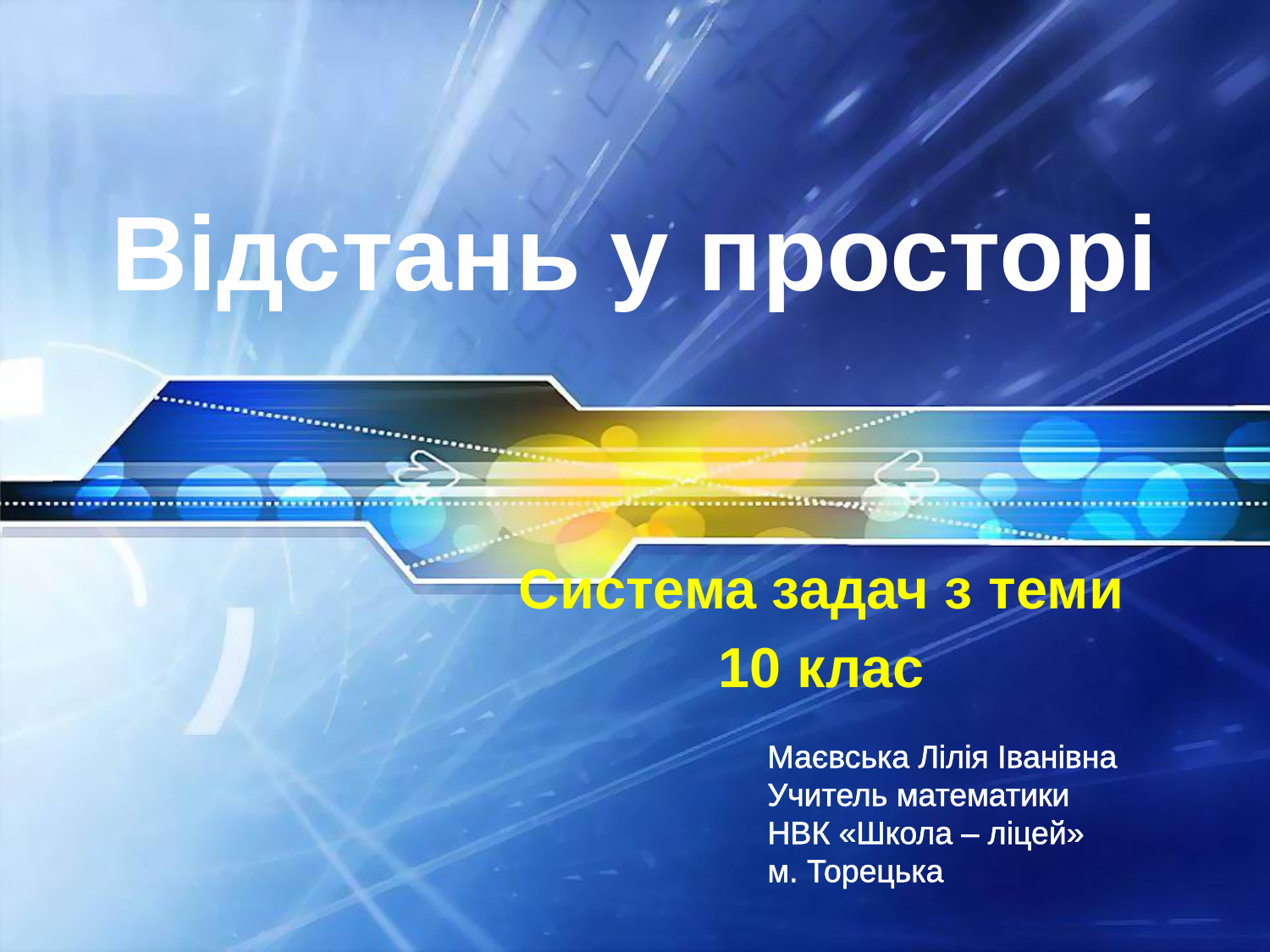

# Відстань у просторі
Система задач з теми
10 клас
Маєвська Лілія Іванівна
Учитель математики
НВК «Школа – ліцей»
м. Торецька